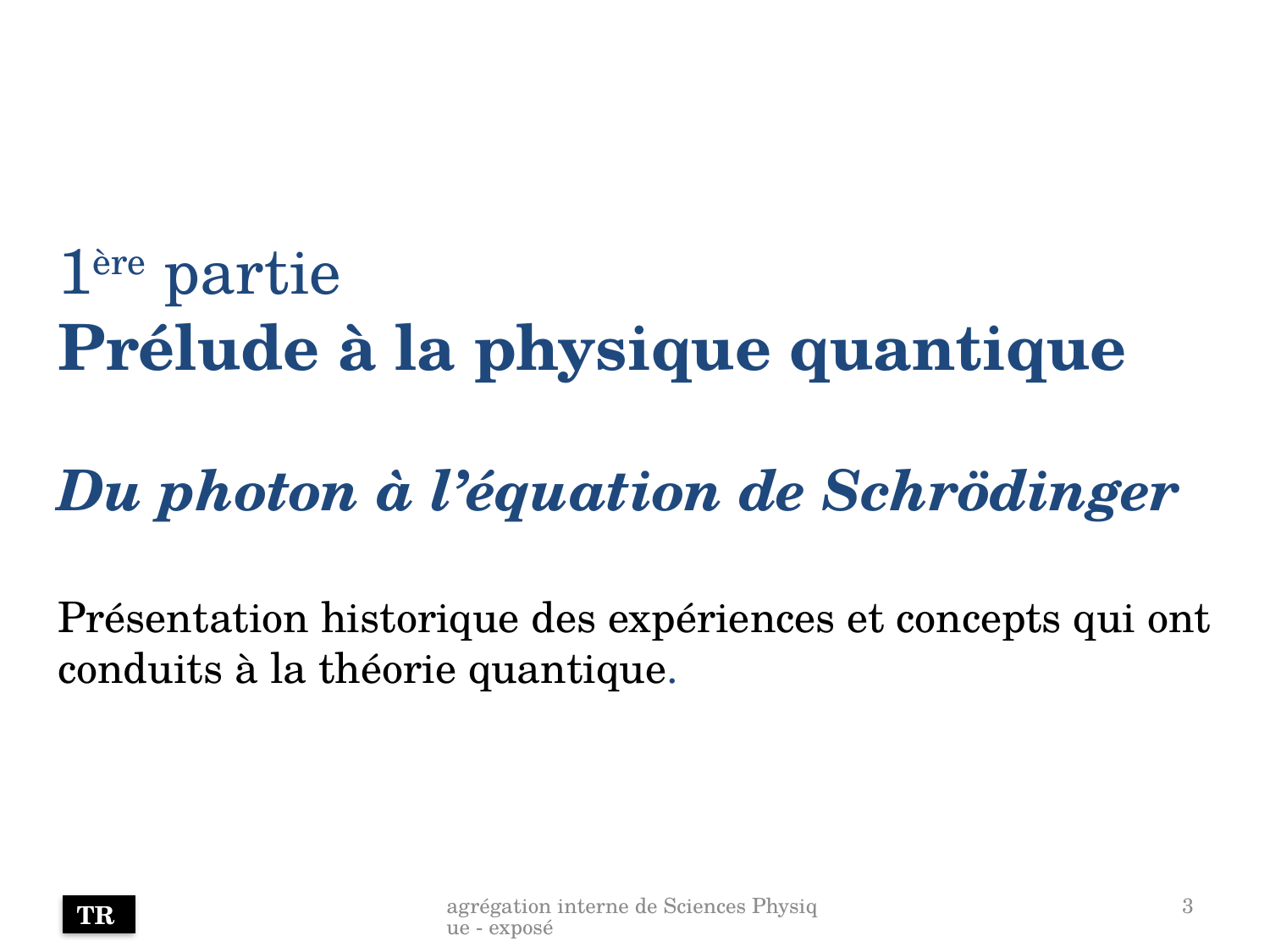

# 1ère partie Prélude à la physique quantique Du photon à l’équation de Schrödinger Présentation historique des expériences et concepts qui ont conduits à la théorie quantique.
agrégation interne de Sciences Physique - exposé
3
TR